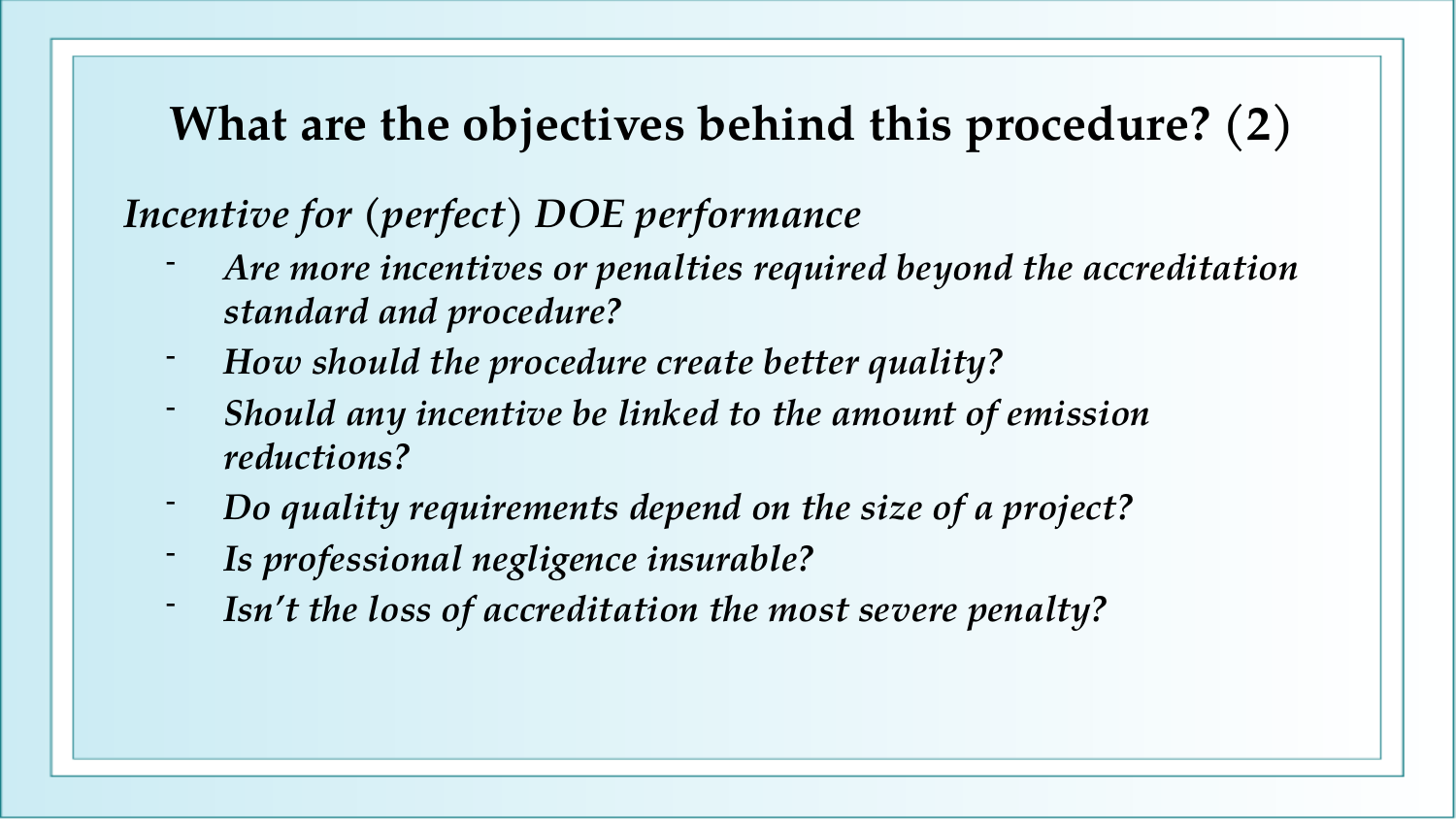

# What are the objectives behind this procedure? (2)
Incentive for (perfect) DOE performance
Are more incentives or penalties required beyond the accreditation standard and procedure?
How should the procedure create better quality?
Should any incentive be linked to the amount of emission reductions?
Do quality requirements depend on the size of a project?
Is professional negligence insurable?
Isn’t the loss of accreditation the most severe penalty?